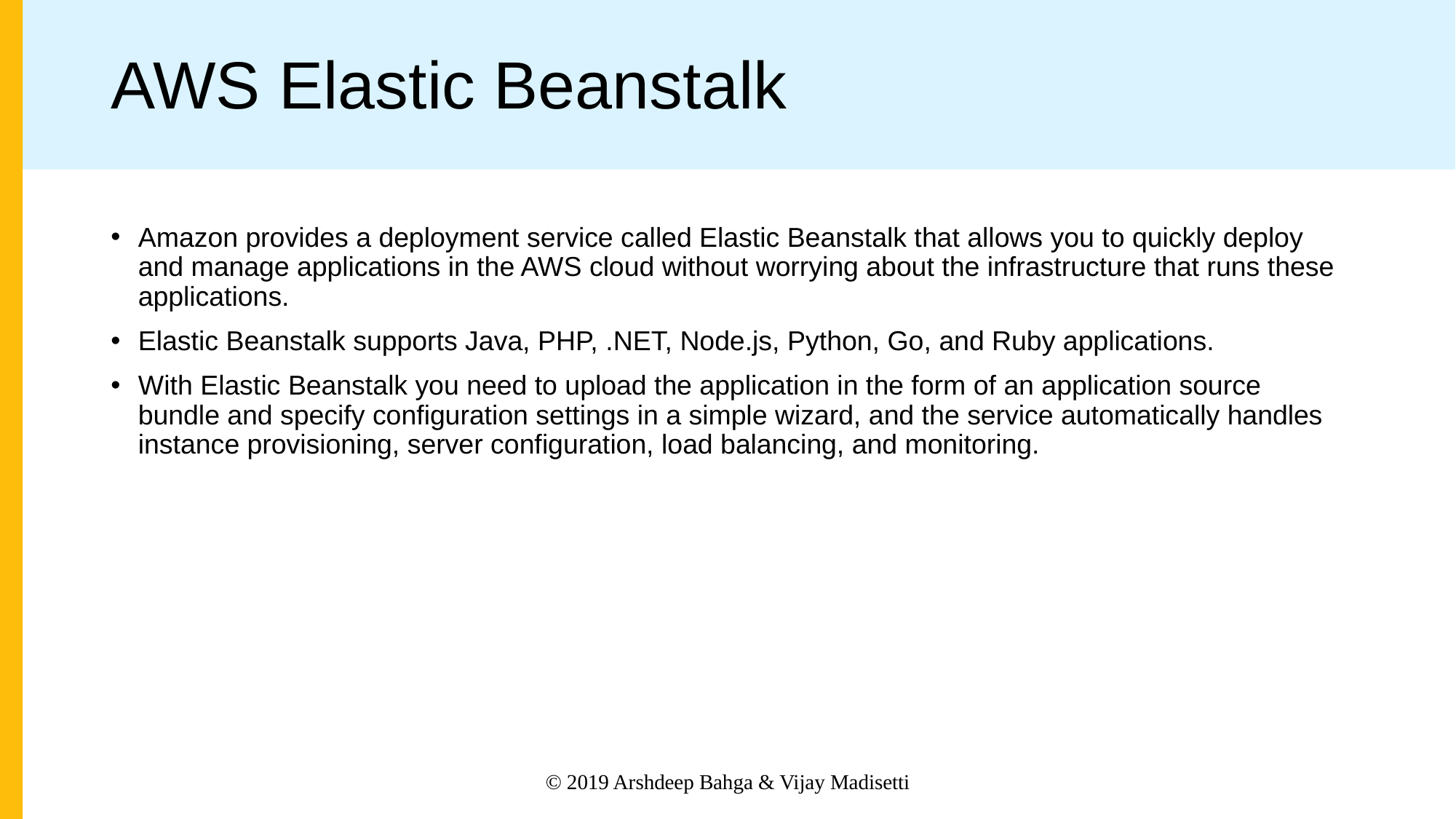

# AWS Elastic Beanstalk
Amazon provides a deployment service called Elastic Beanstalk that allows you to quickly deploy and manage applications in the AWS cloud without worrying about the infrastructure that runs these applications.
Elastic Beanstalk supports Java, PHP, .NET, Node.js, Python, Go, and Ruby applications.
With Elastic Beanstalk you need to upload the application in the form of an application source bundle and specify configuration settings in a simple wizard, and the service automatically handles instance provisioning, server configuration, load balancing, and monitoring.
© 2019 Arshdeep Bahga & Vijay Madisetti